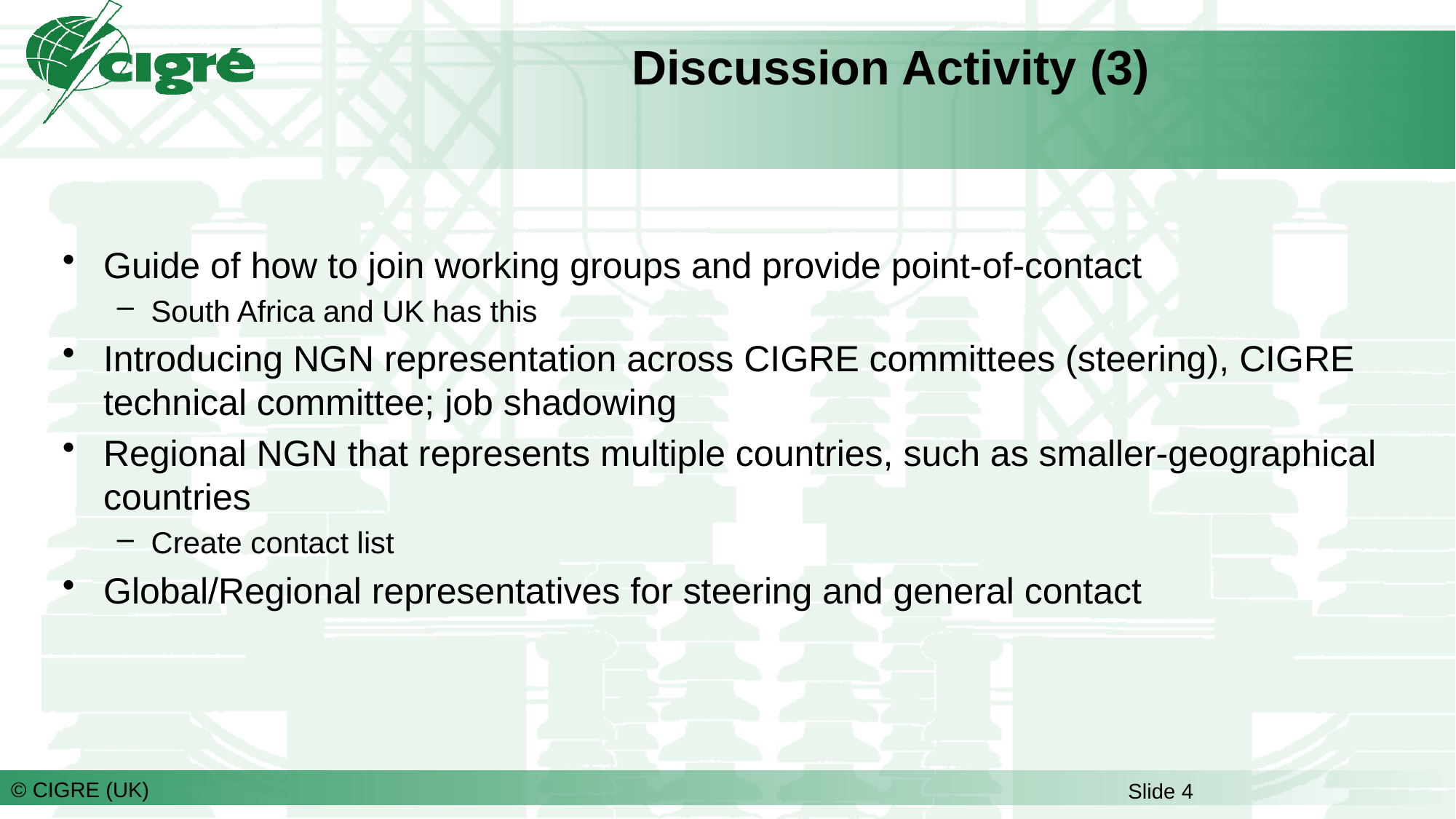

# Discussion Activity (3)
Guide of how to join working groups and provide point-of-contact
South Africa and UK has this
Introducing NGN representation across CIGRE committees (steering), CIGRE technical committee; job shadowing
Regional NGN that represents multiple countries, such as smaller-geographical countries
Create contact list
Global/Regional representatives for steering and general contact
© CIGRE (UK)
Slide 4